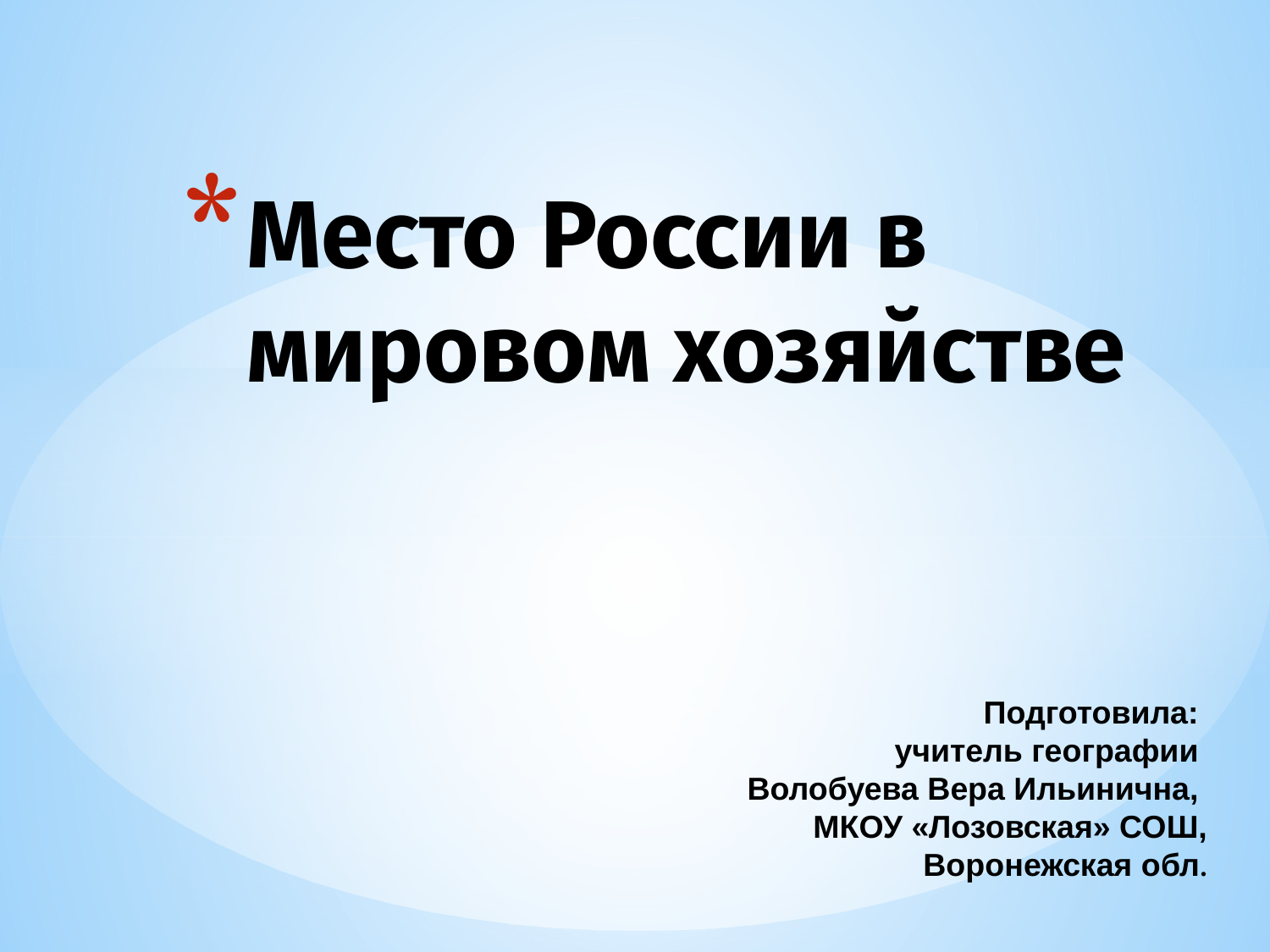

# Место России в мировом хозяйстве
Подготовила:
учитель географии
Волобуева Вера Ильинична,
МКОУ «Лозовская» СОШ, Воронежская обл.